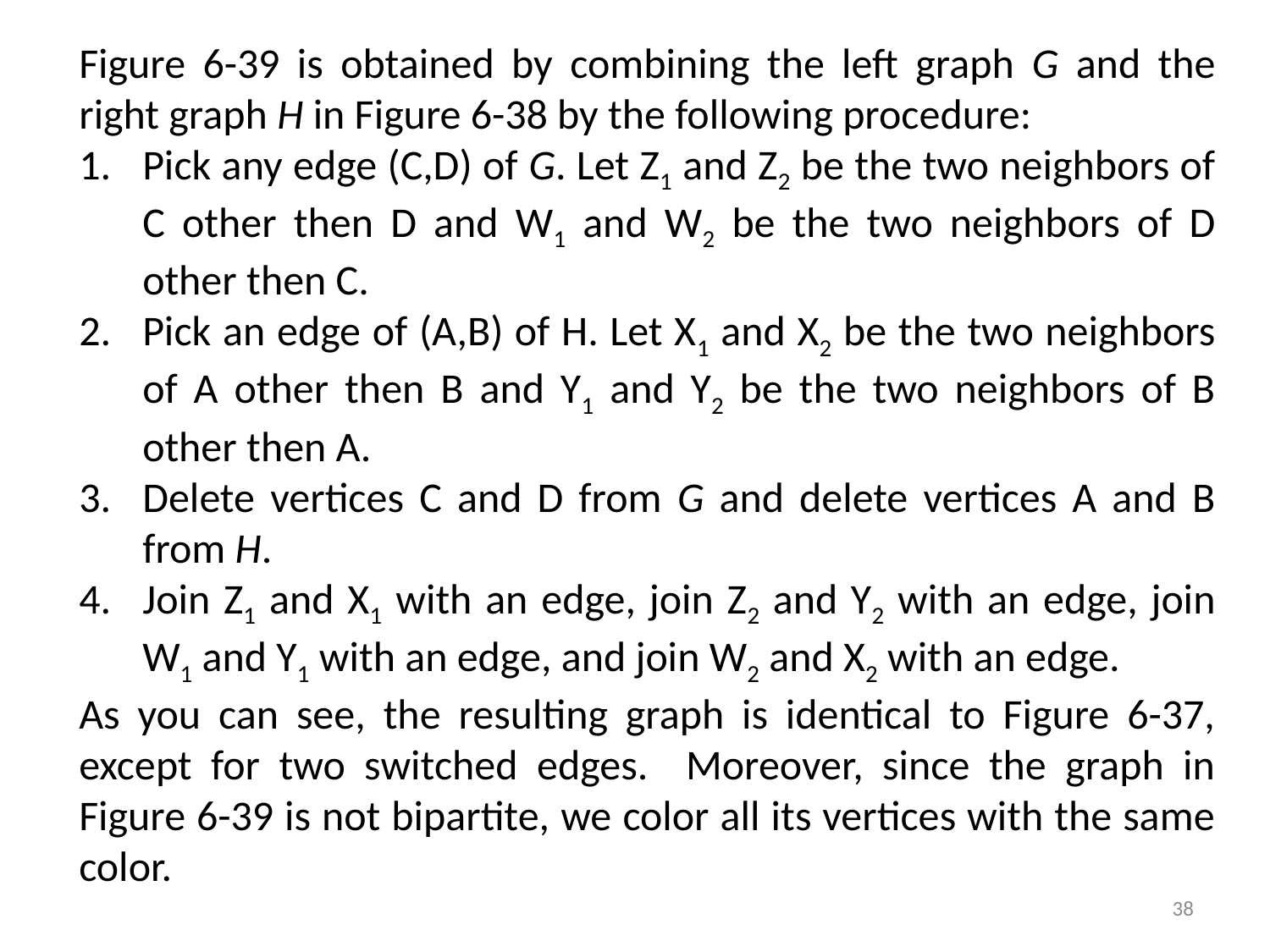

Figure 6-39 is obtained by combining the left graph G and the right graph H in Figure 6-38 by the following procedure:
Pick any edge (C,D) of G. Let Z1 and Z2 be the two neighbors of C other then D and W1 and W2 be the two neighbors of D other then C.
Pick an edge of (A,B) of H. Let X1 and X2 be the two neighbors of A other then B and Y1 and Y2 be the two neighbors of B other then A.
Delete vertices C and D from G and delete vertices A and B from H.
Join Z1 and X1 with an edge, join Z2 and Y2 with an edge, join W1 and Y1 with an edge, and join W2 and X2 with an edge.
As you can see, the resulting graph is identical to Figure 6-37, except for two switched edges.  Moreover, since the graph in Figure 6-39 is not bipartite, we color all its vertices with the same color.

38